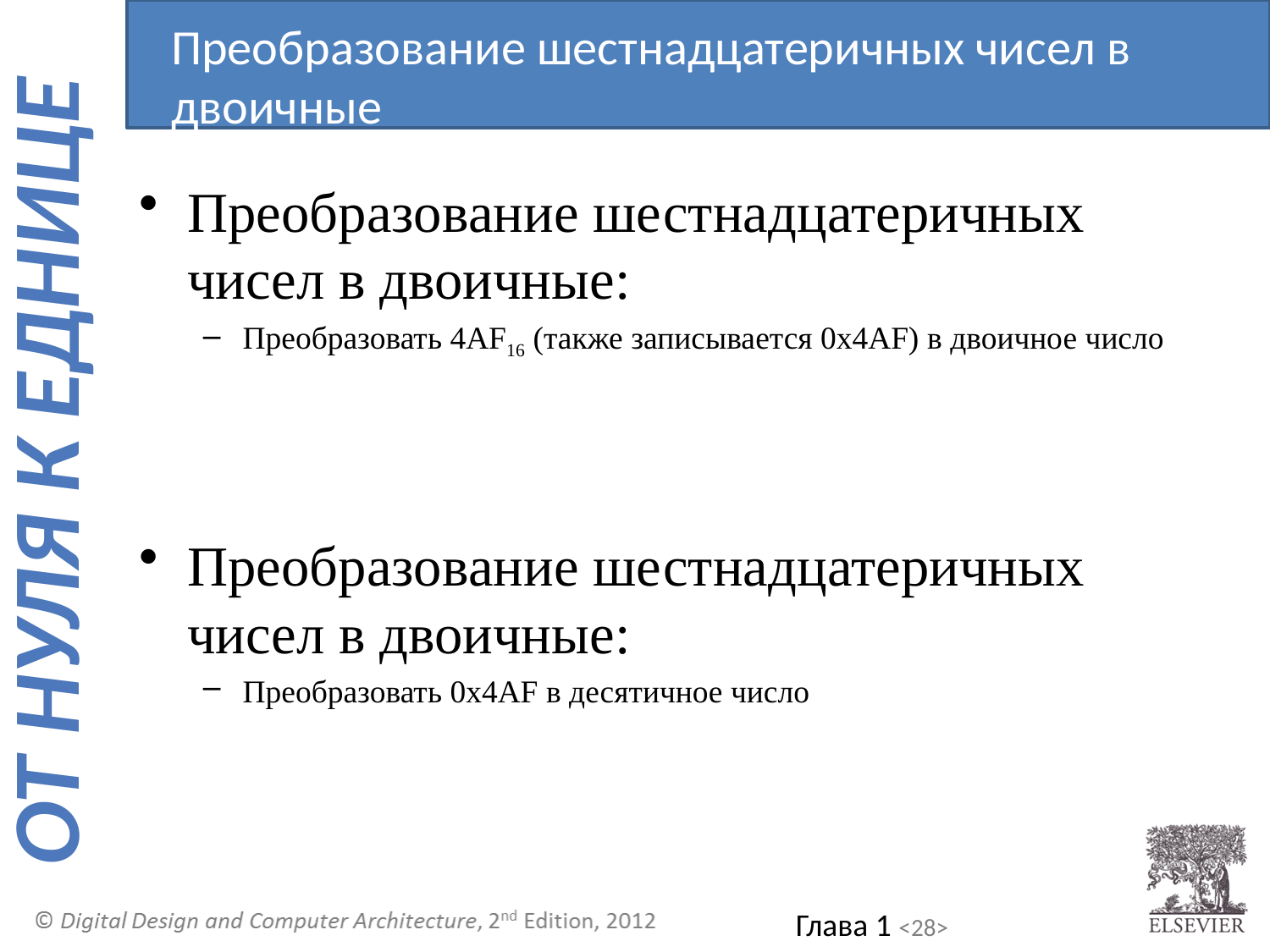

Преобразование шестнадцатеричных чисел в двоичные

Преобразование шестнадцатеричных чисел в двоичные:
Преобразовать 4AF16 (также записывается 0x4AF) в двоичное число

Преобразование шестнадцатеричных чисел в двоичные:
Преобразовать 0x4AF в десятичное число